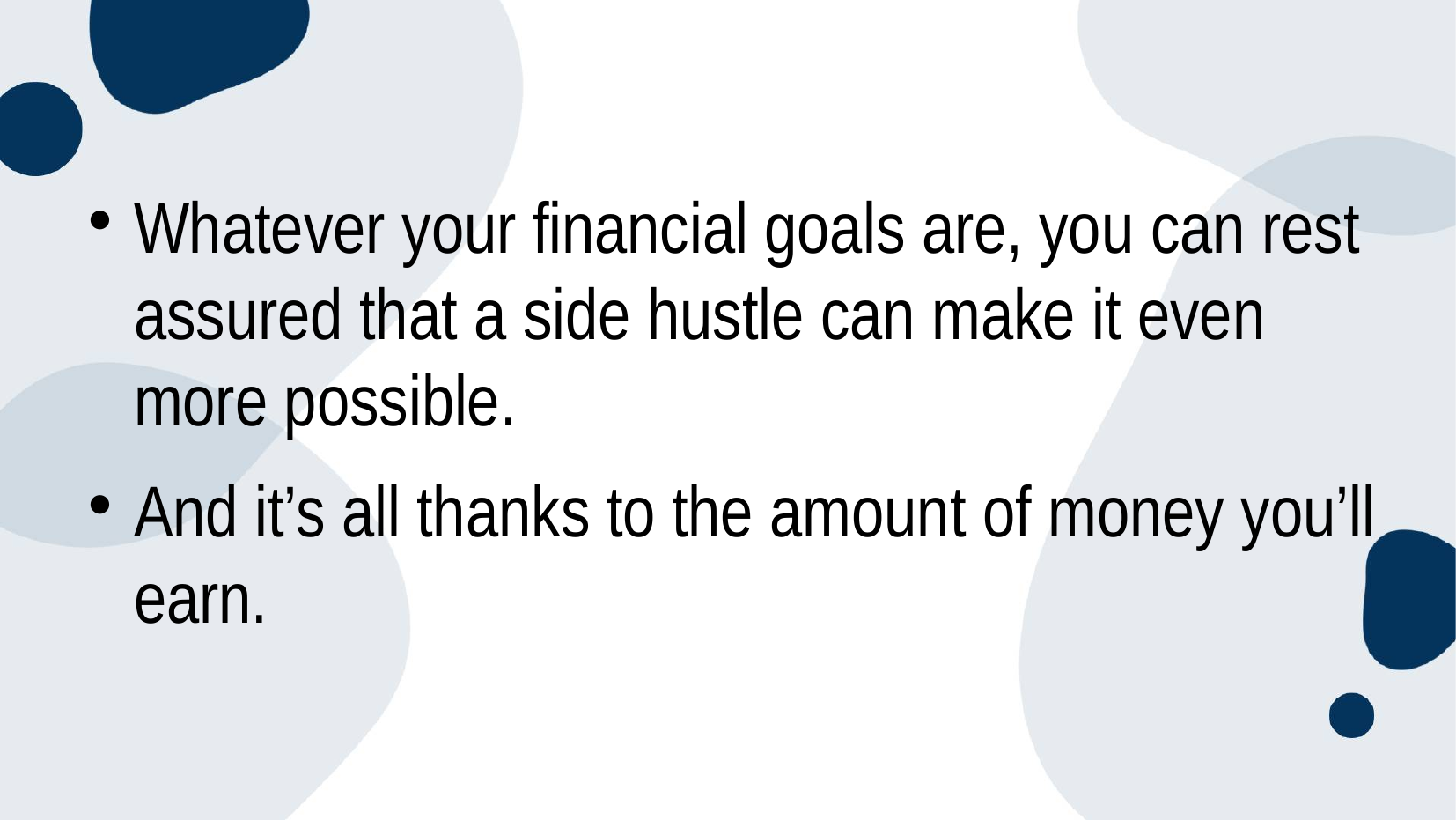

#
Whatever your financial goals are, you can rest assured that a side hustle can make it even more possible.
And it’s all thanks to the amount of money you’ll earn.